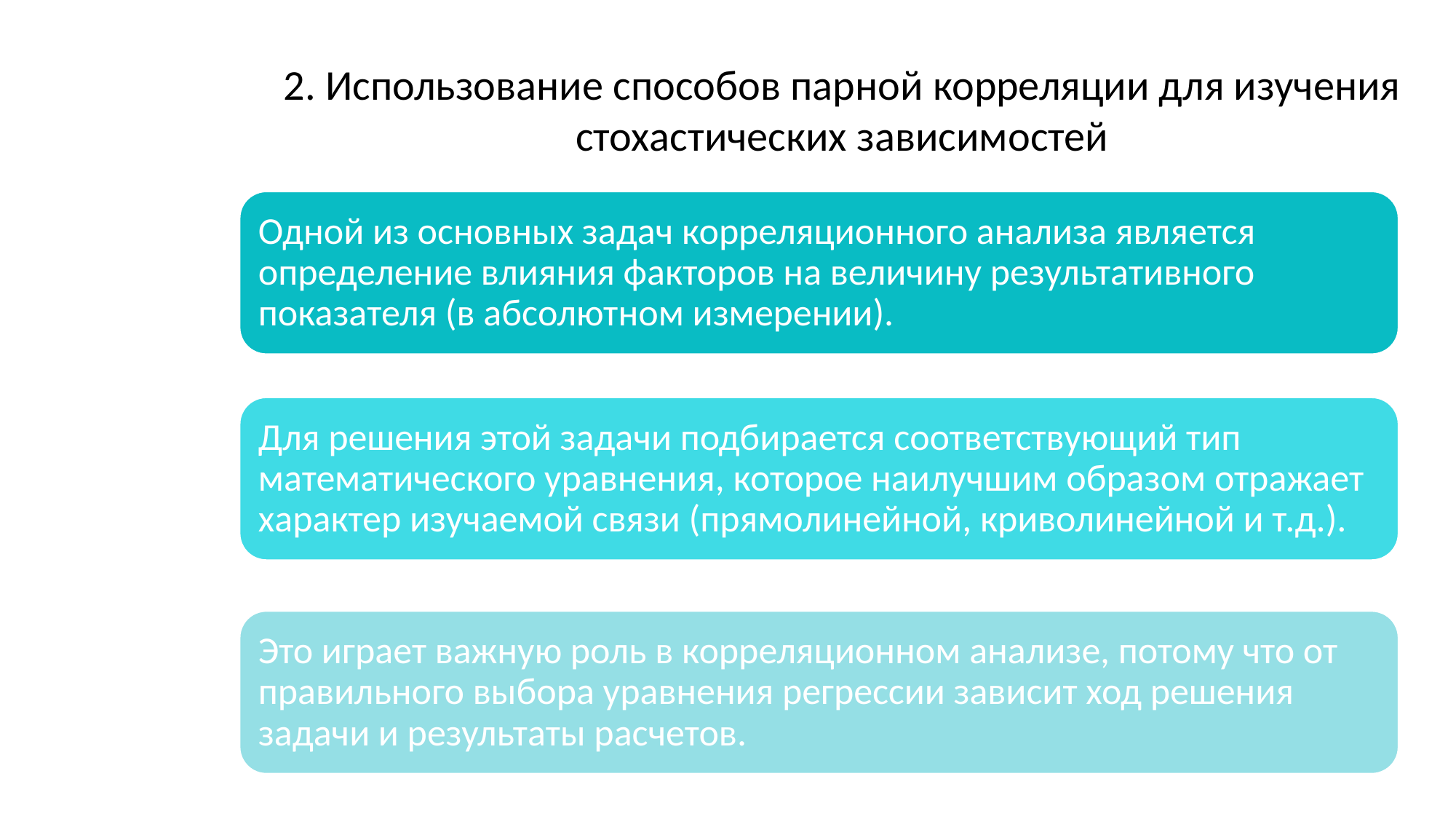

# 2. Использование способов парной корреляции для изучения стохастических зависимостей
Одной из основных задач корреляционного анализа является определение влияния факторов на величину результативного показателя (в абсолютном измерении).

Для решения этой задачи подбирается соответствующий тип математического уравнения, которое наилучшим образом отражает характер изучаемой связи (прямолинейной, криволинейной и т.д.).

Это играет важную роль в корреляционном анализе, потому что от правильного выбора уравнения регрессии зависит ход решения задачи и результаты расчетов.